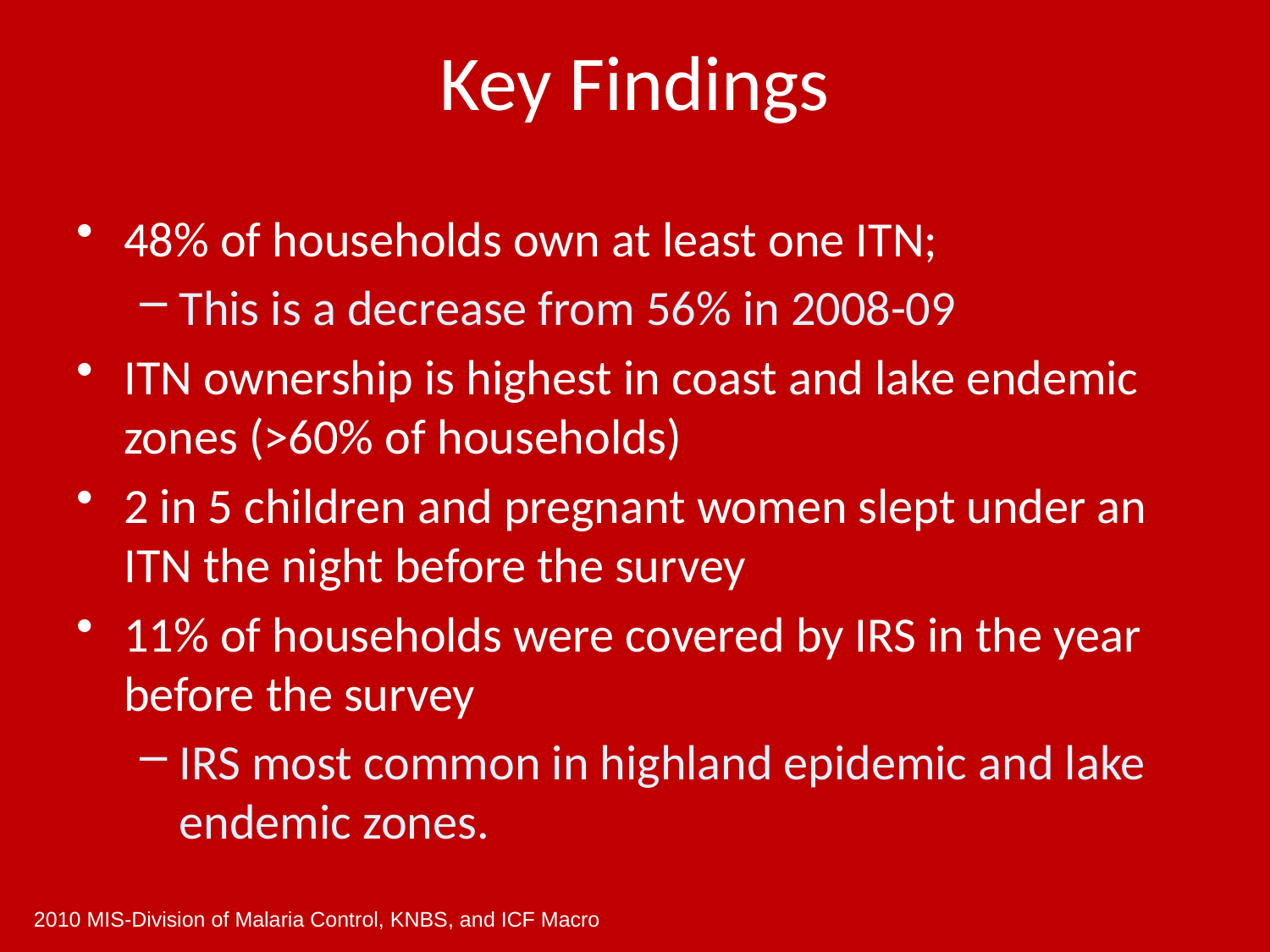

# Key Findings
48% of households own at least one ITN;
This is a decrease from 56% in 2008-09
ITN ownership is highest in coast and lake endemic zones (>60% of households)
2 in 5 children and pregnant women slept under an ITN the night before the survey
11% of households were covered by IRS in the year before the survey
IRS most common in highland epidemic and lake endemic zones.
2010 MIS-Division of Malaria Control, KNBS, and ICF Macro